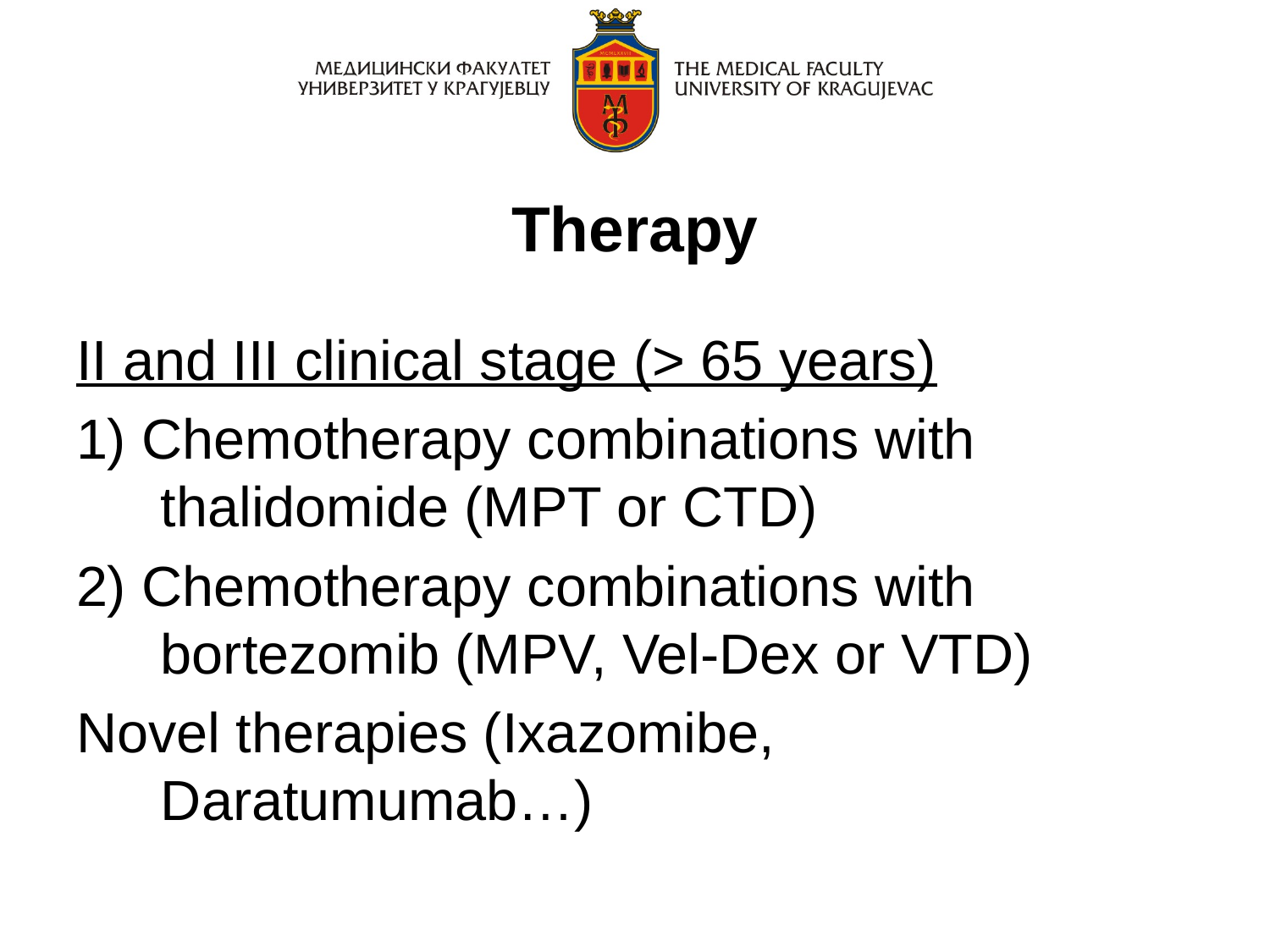

# Therapy
II and III clinical stage (> 65 years)
1) Chemotherapy combinations with thalidomide (MPT or CTD)
2) Chemotherapy combinations with bortezomib (MPV, Vel-Dex or VTD)
Novel therapies (Ixazomibe, Daratumumab…)